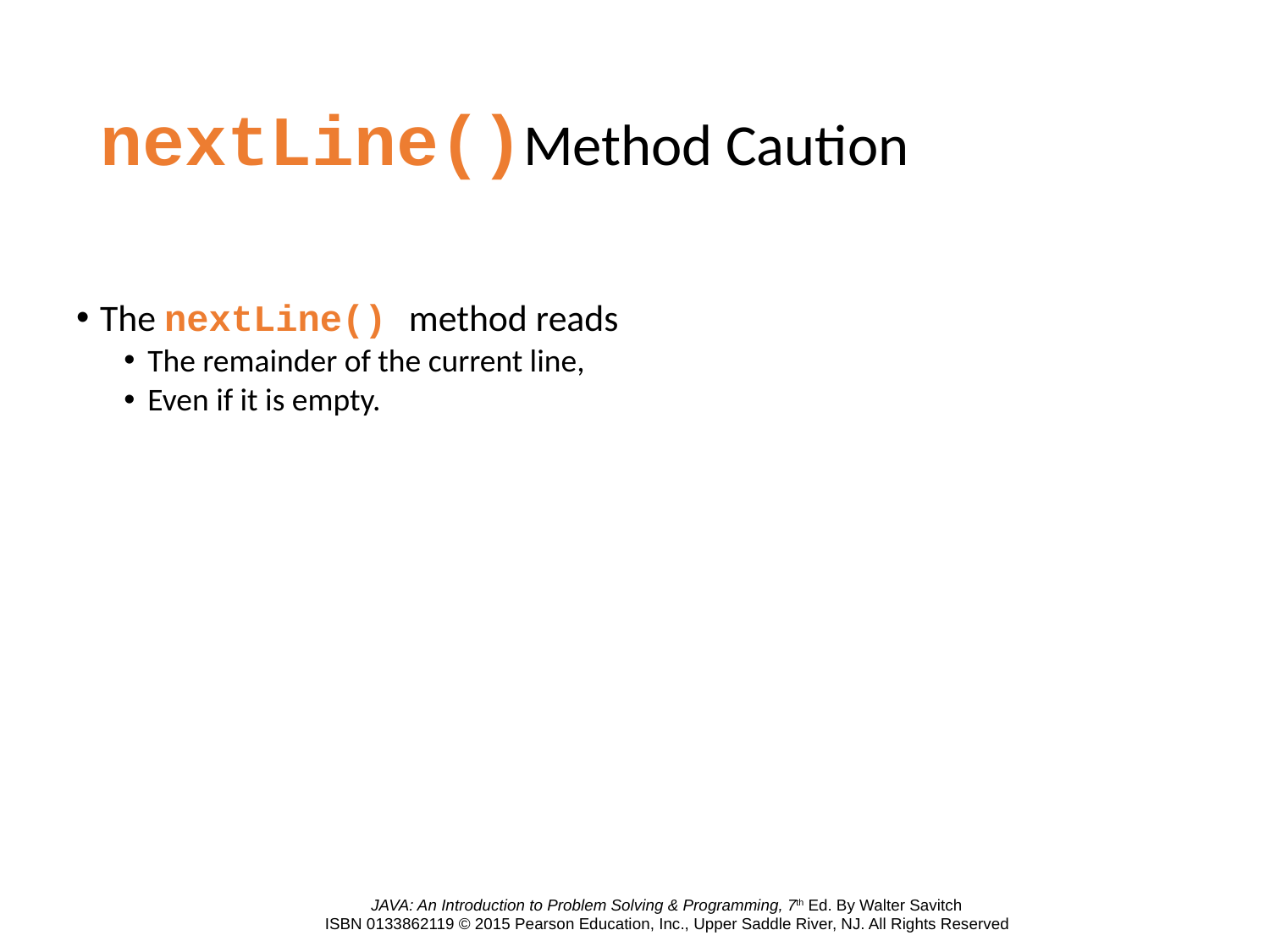

# nextLine()Method Caution
The nextLine() method reads
The remainder of the current line,
Even if it is empty.